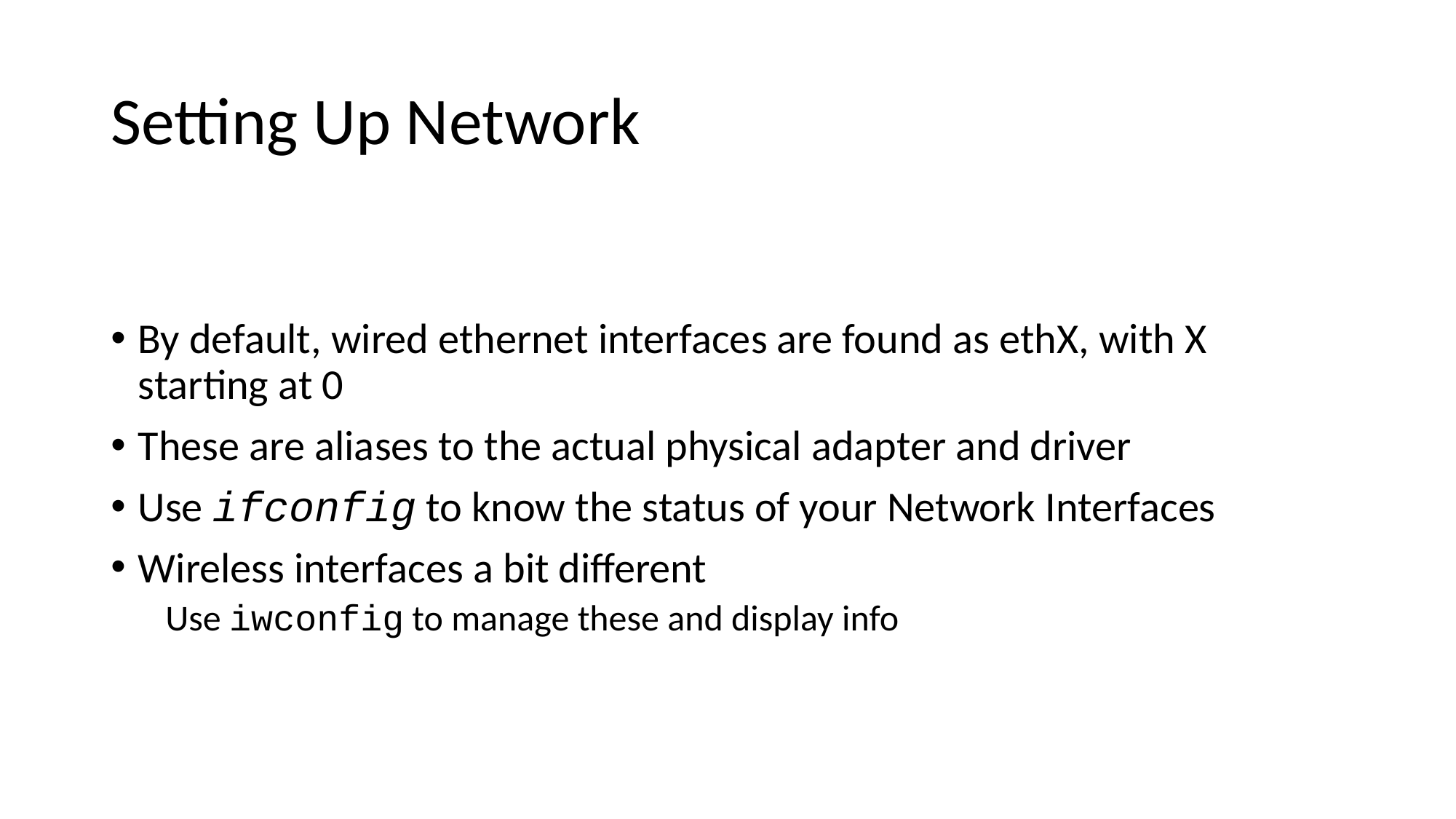

# Setting Up Network
By default, wired ethernet interfaces are found as ethX, with X starting at 0
These are aliases to the actual physical adapter and driver
Use ifconfig to know the status of your Network Interfaces
Wireless interfaces a bit different
Use iwconfig to manage these and display info